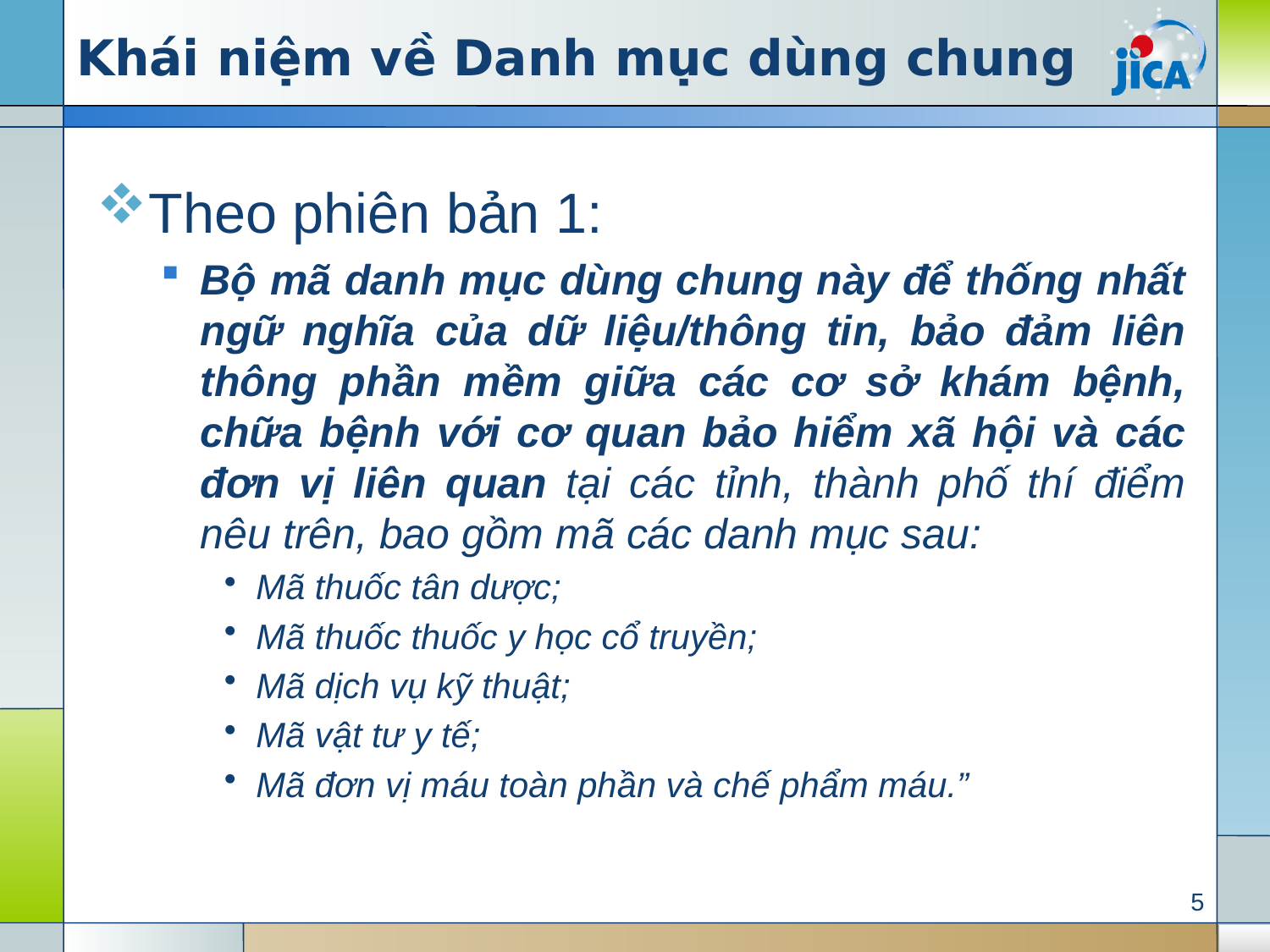

# Khái niệm về Danh mục dùng chung
Theo phiên bản 1:
Bộ mã danh mục dùng chung này để thống nhất ngữ nghĩa của dữ liệu/thông tin, bảo đảm liên thông phần mềm giữa các cơ sở khám bệnh, chữa bệnh với cơ quan bảo hiểm xã hội và các đơn vị liên quan tại các tỉnh, thành phố thí điểm nêu trên, bao gồm mã các danh mục sau:
Mã thuốc tân dược;
Mã thuốc thuốc y học cổ truyền;
Mã dịch vụ kỹ thuật;
Mã vật tư y tế;
Mã đơn vị máu toàn phần và chế phẩm máu.”
5